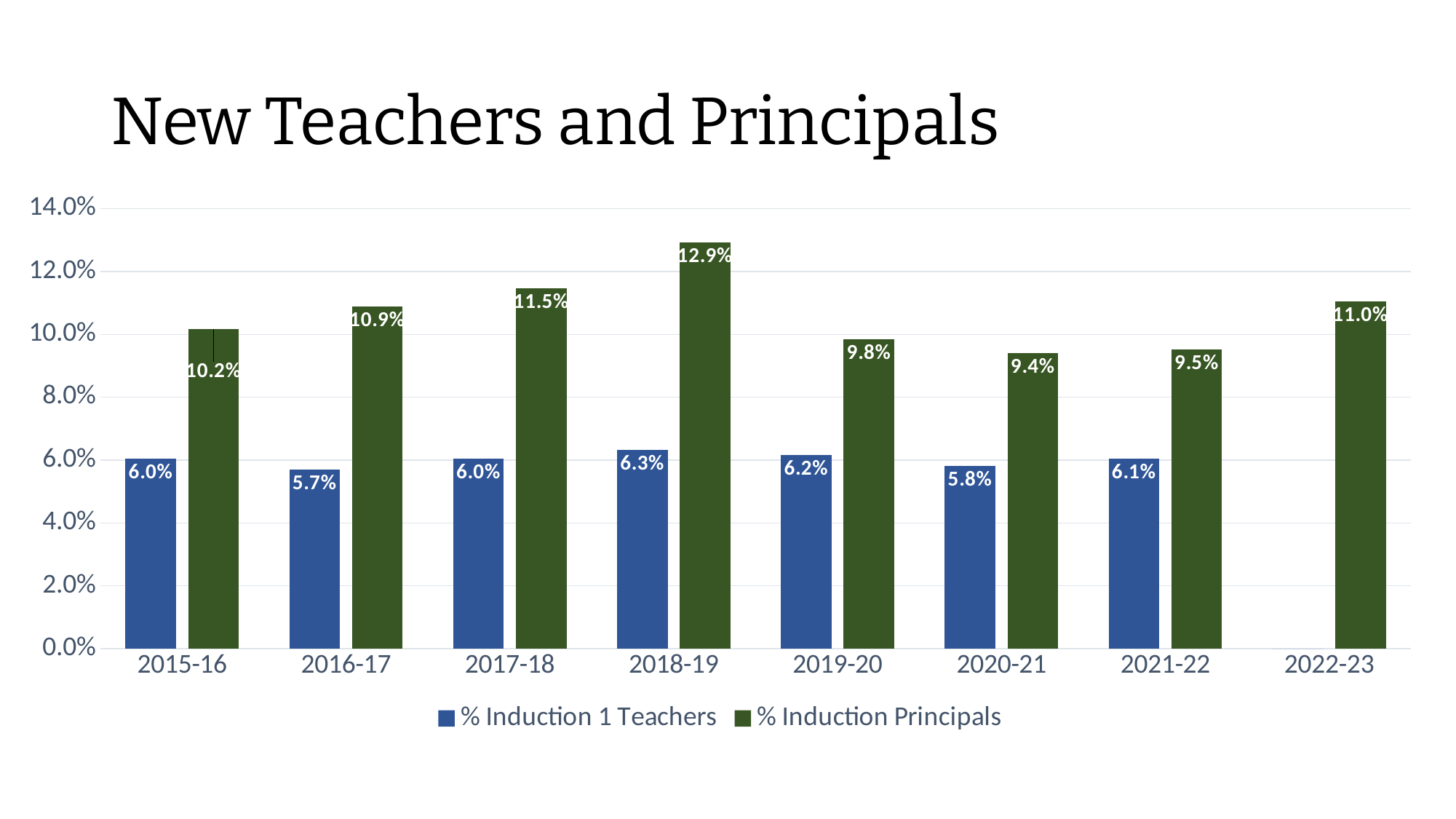

# New Teachers and Principals

### Chart

| Category | % Induction 1 Teachers | % Induction Principals |
|---|---|---|
| 2015-16 | 0.060404325340855665 | 0.1016260162601626 |
| 2016-17 | 0.05693658962375661 | 0.10894308943089431 |
| 2017-18 | 0.06048579983346031 | 0.11463414634146342 |
| 2018-19 | 0.06321808273027785 | 0.12926829268292683 |
| 2019-20 | 0.06171181796737493 | 0.0983739837398374 |
| 2020-21 | 0.05813138843479979 | 0.09403107113654947 |
| 2021-22 | 0.06053838829741193 | 0.09516129032258064 |
| 2022-23 | 0.0 | 0.11048387096774194 |